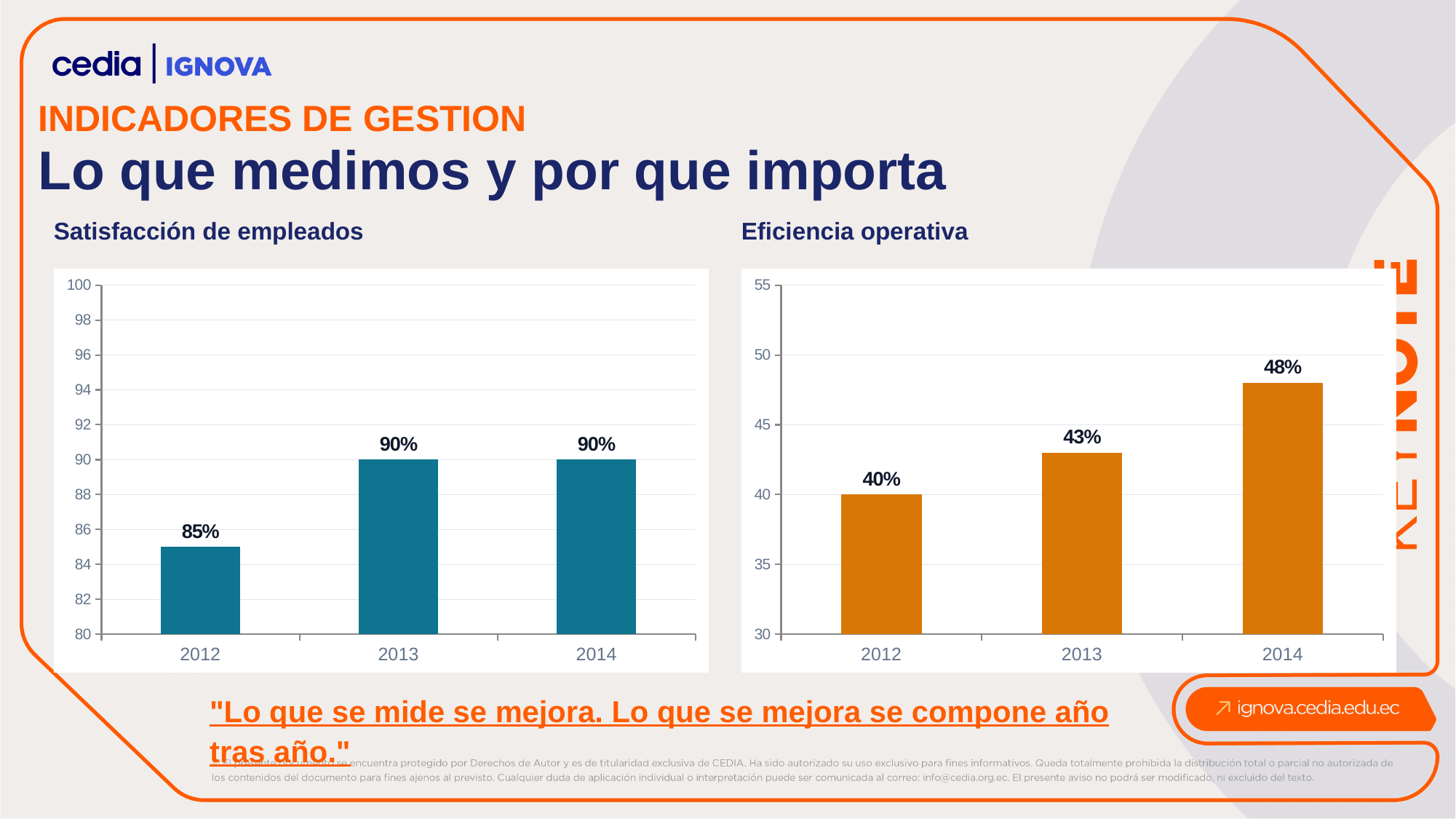

INDICADORES DE GESTION
Lo que medimos y por que importa
Satisfacción de empleados
Eficiencia operativa

### Chart

| Category | Satisfacción |
|---|---|
| 2012 | 85.0 |
| 2013 | 90.0 |
| 2014 | 90.0 |

### Chart

| Category | Eficiencia |
|---|---|
| 2012 | 40.0 |
| 2013 | 43.0 |
| 2014 | 48.0 |
"Lo que se mide se mejora. Lo que se mejora se compone año tras año."